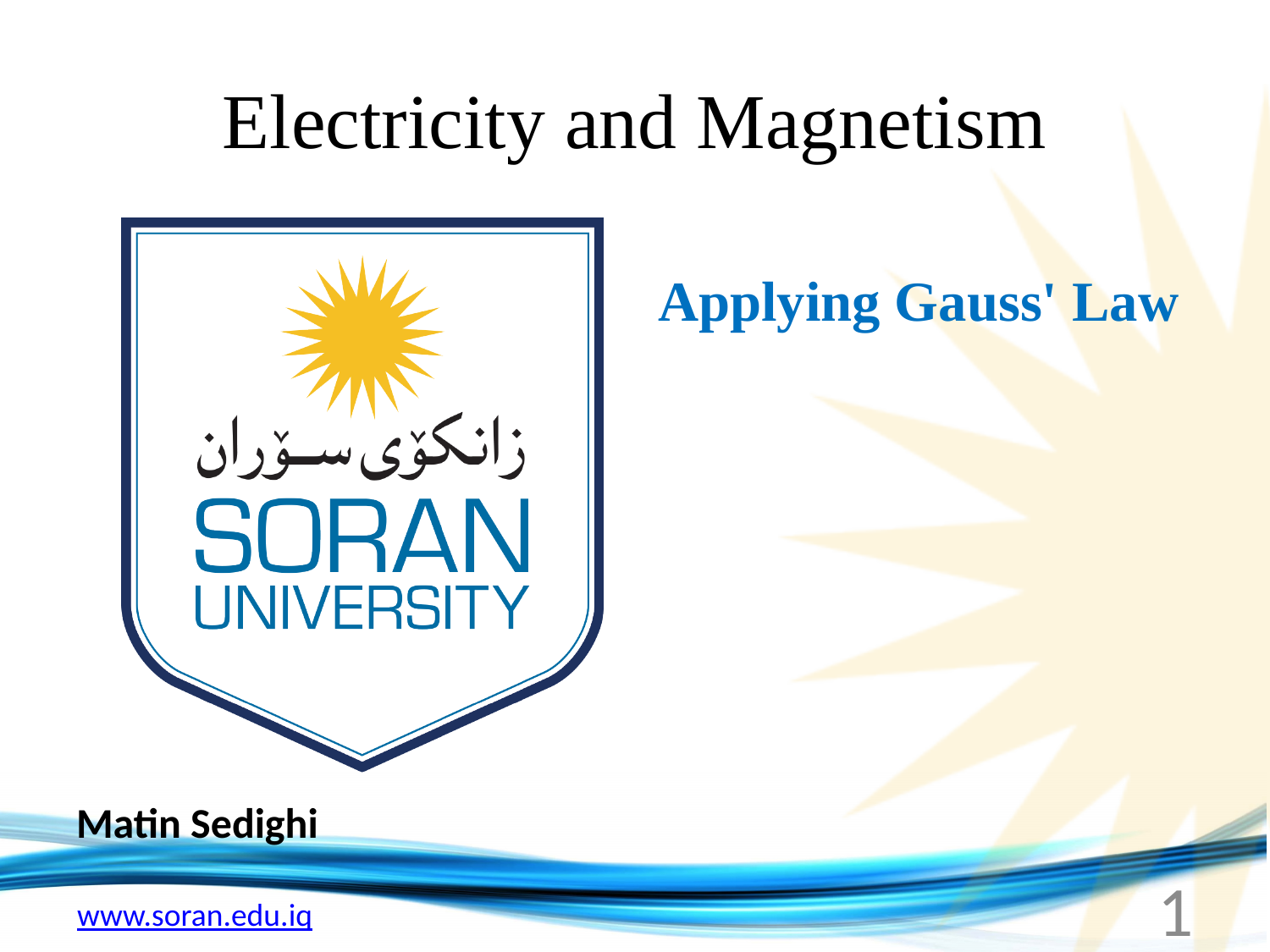

# Electricity and Magnetism
Applying Gauss' Law
Matin Sedighi
1